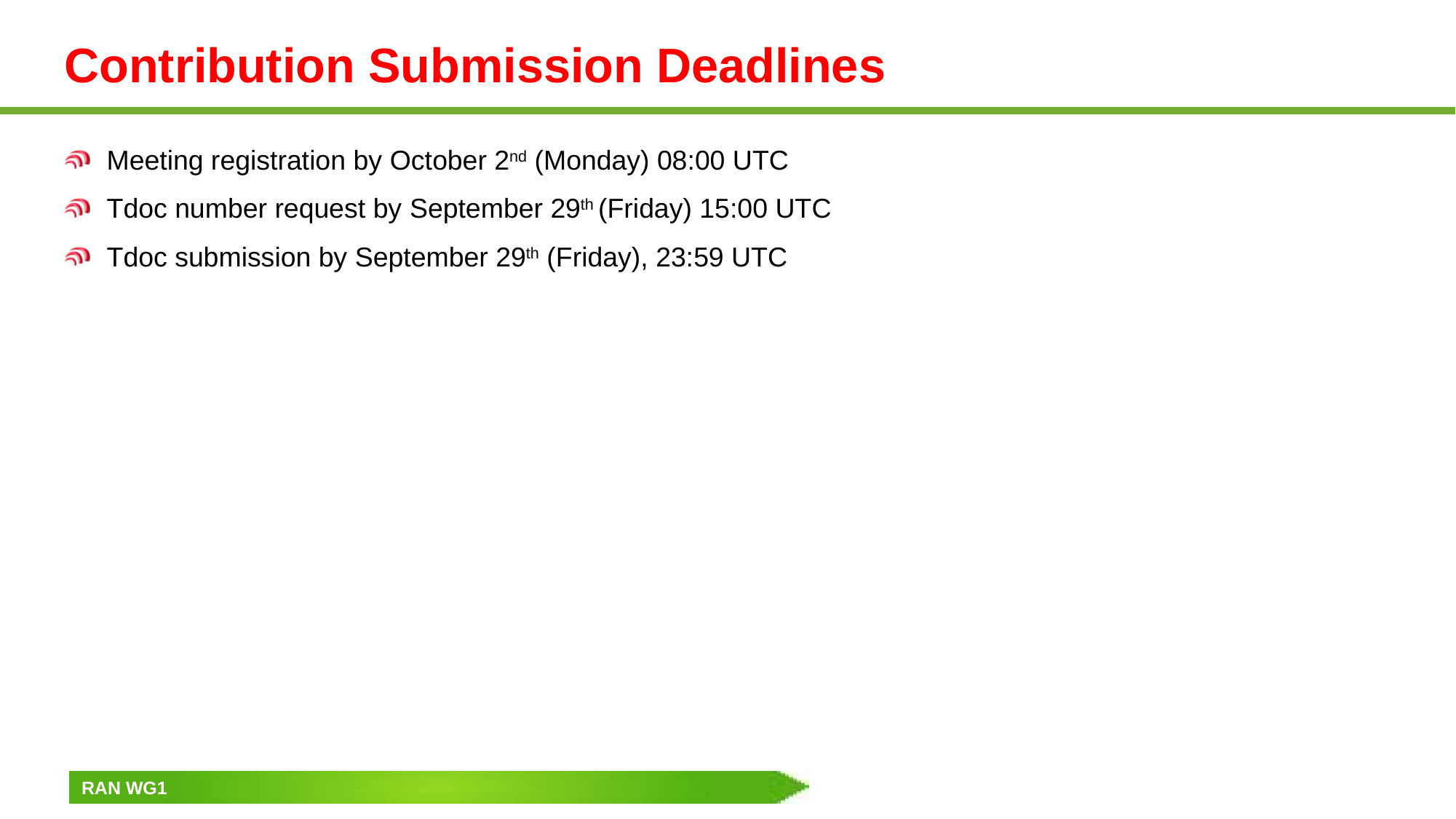

# Contribution Submission Deadlines
Meeting registration by October 2nd (Monday) 08:00 UTC
Tdoc number request by September 29th (Friday) 15:00 UTC
Tdoc submission by September 29th (Friday), 23:59 UTC